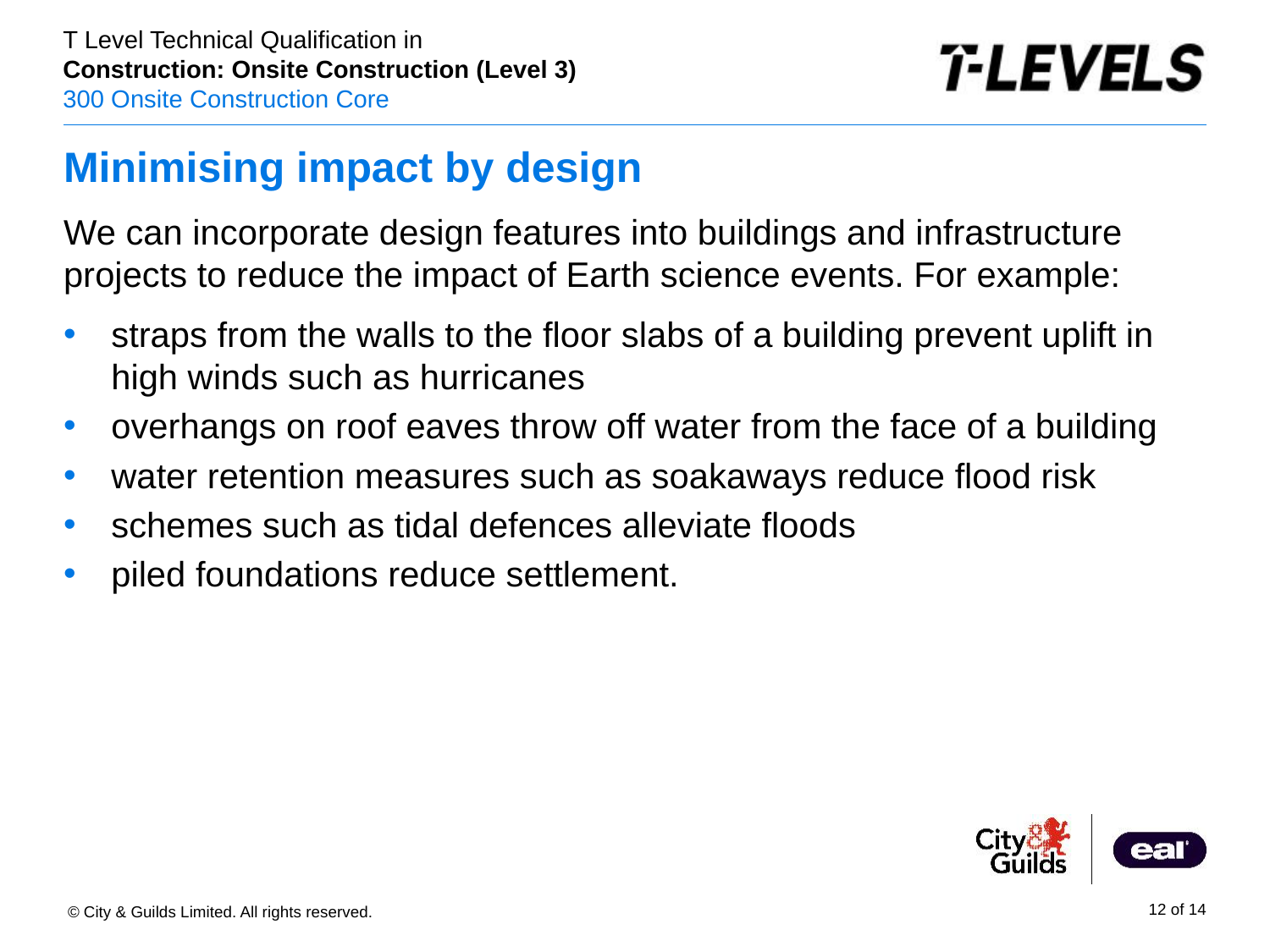

# Minimising impact by design
We can incorporate design features into buildings and infrastructure projects to reduce the impact of Earth science events. For example:
straps from the walls to the floor slabs of a building prevent uplift in high winds such as hurricanes
overhangs on roof eaves throw off water from the face of a building
water retention measures such as soakaways reduce flood risk
schemes such as tidal defences alleviate floods
piled foundations reduce settlement.